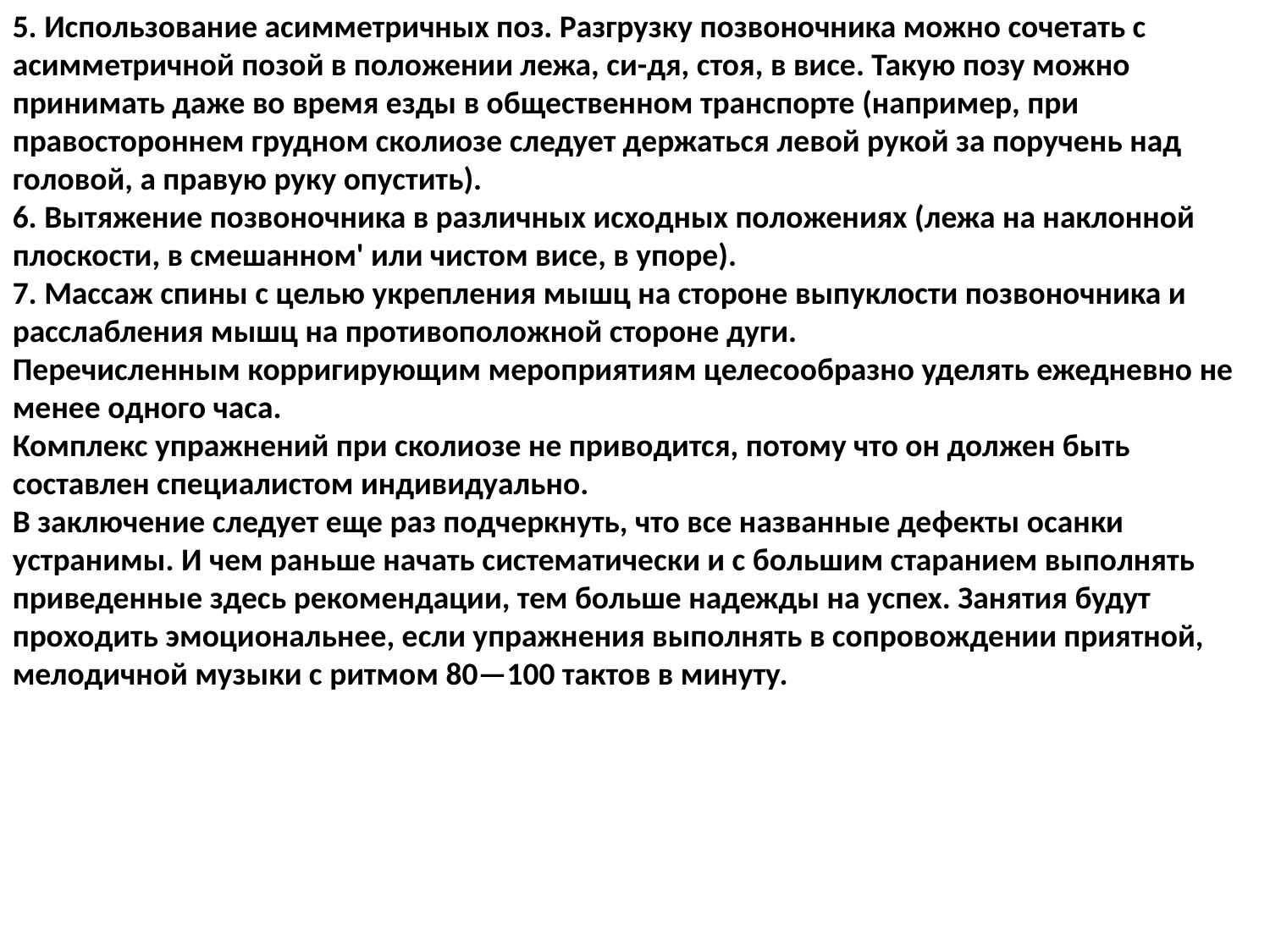

5. Использование асимметричных поз. Разгрузку позвоночника можно сочетать с асимметричной позой в положении лежа, си-дя, стоя, в висе. Такую позу можно принимать даже во время езды в общественном транспорте (например, при правостороннем грудном сколиозе следует держаться левой рукой за поручень над головой, а правую руку опустить).
6. Вытяжение позвоночника в различных исходных положениях (лежа на наклонной плоскости, в смешанном' или чистом висе, в упоре).
7. Массаж спины с целью укрепления мышц на стороне выпуклости позвоночника и расслабления мышц на противоположной стороне дуги.
Перечисленным корригирующим мероприятиям целесообразно уделять ежедневно не менее одного часа.
Комплекс упражнений при сколиозе не приводится, потому что он должен быть составлен специалистом индивидуально.
В заключение следует еще раз подчеркнуть, что все названные дефекты осанки устранимы. И чем раньше начать систематически и с большим старанием выполнять приведенные здесь рекомендации, тем больше надежды на успех. Занятия будут проходить эмоциональнее, если упражнения выполнять в сопровождении приятной, мелодичной музыки с ритмом 80—100 тактов в минуту.